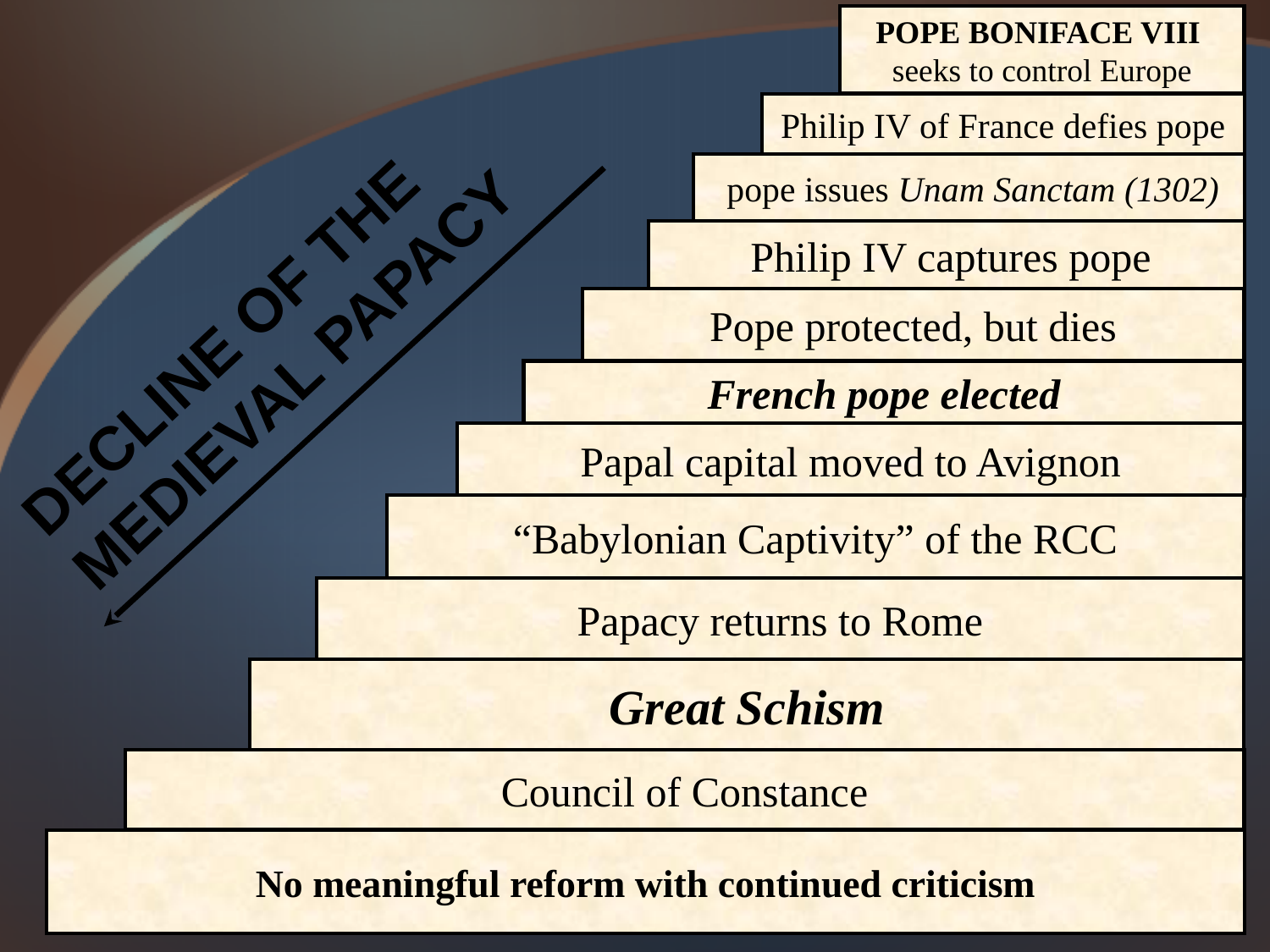

POPE BONIFACE VIII
seeks to control Europe
Philip IV of France defies pope
 pope issues Unam Sanctam (1302)

 Philip IV captures pope
DECLINE OF THE MEDIEVAL PAPACY
Pope protected, but dies
French pope elected
Papal capital moved to Avignon
“Babylonian Captivity” of the RCC
Papacy returns to Rome
Great Schism
Council of Constance
No meaningful reform with continued criticism